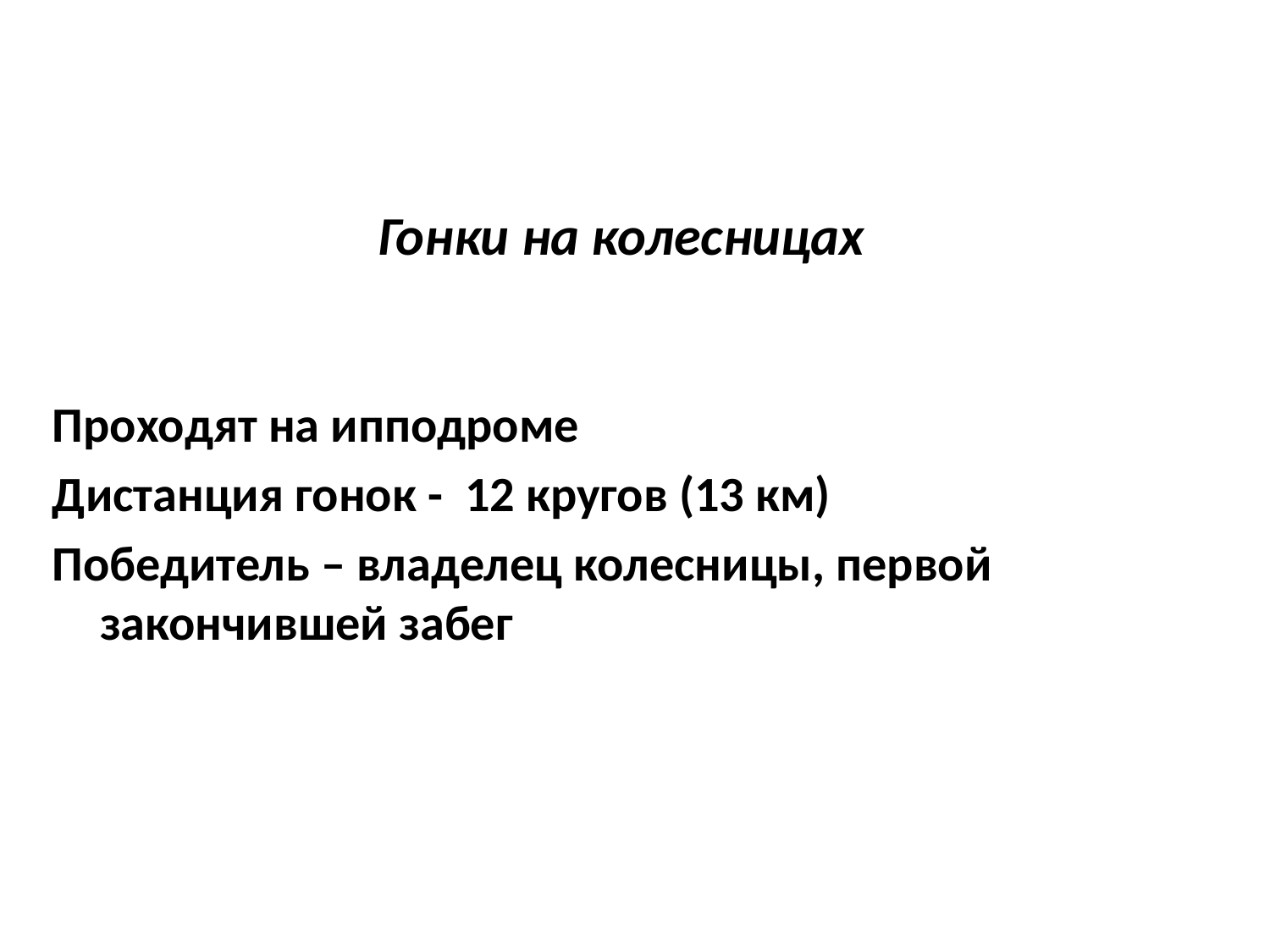

# Гонки на колесницах
Проходят на ипподроме
Дистанция гонок -  12 кругов (13 км)
Победитель – владелец колесницы, первой закончившей забег